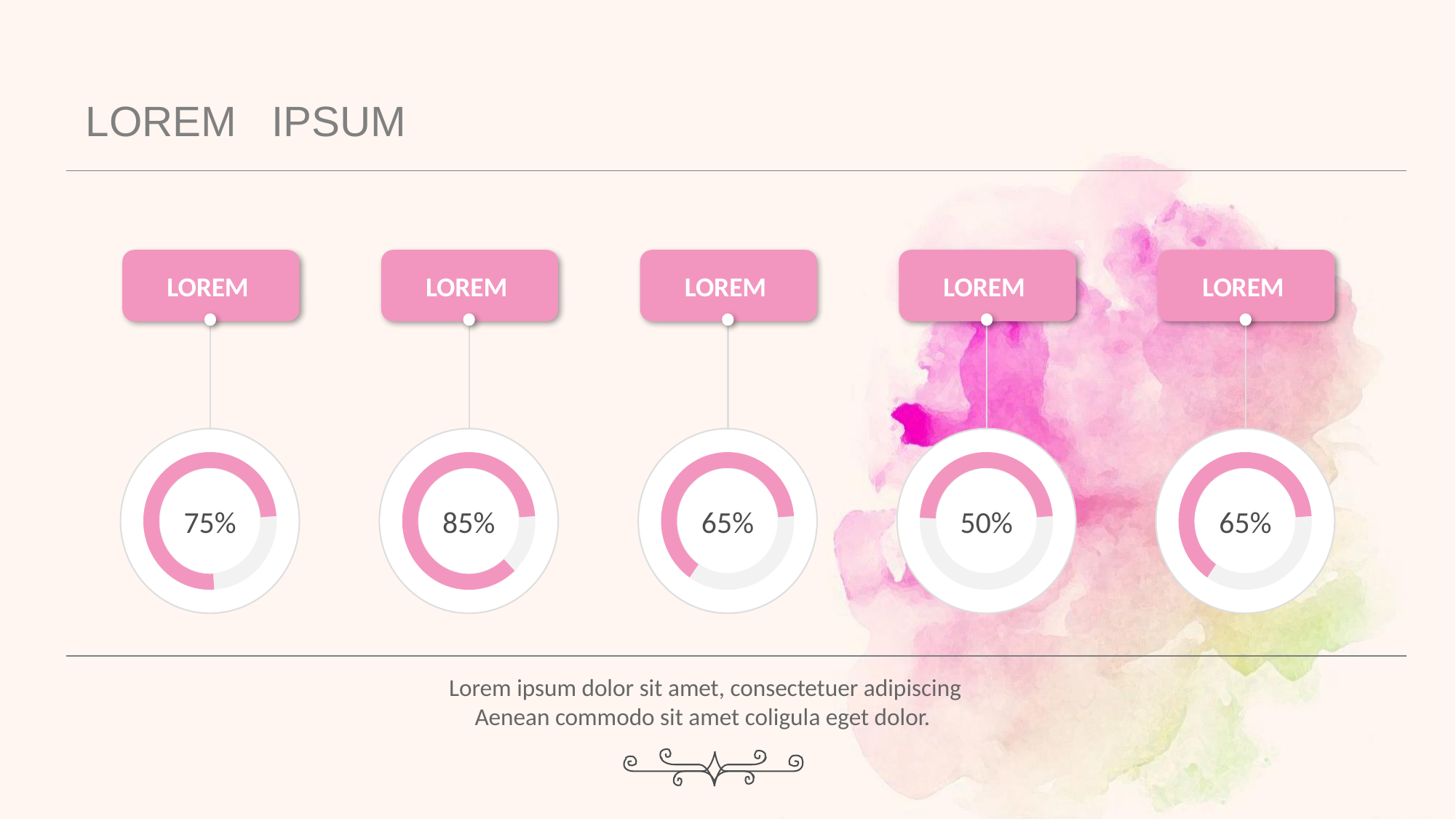

LOREM   IPSUM
LOREM
LOREM
LOREM
LOREM
LOREM

75%
85%
65%
50%
65%

Lorem ipsum dolor sit amet, consectetuer adipiscing
Aenean commodo sit amet coligula eget dolor.